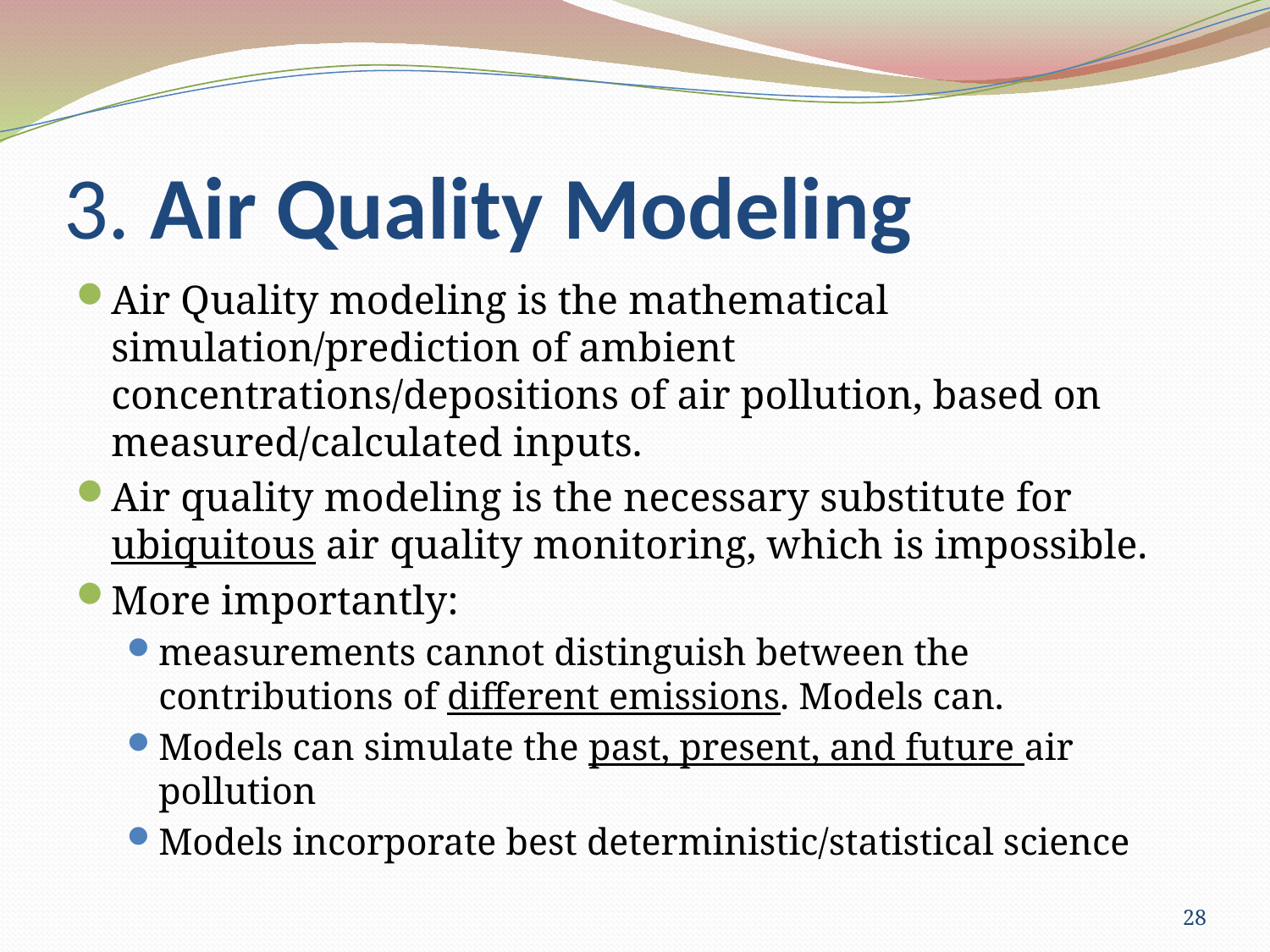

# 3. Air Quality Modeling
Air Quality modeling is the mathematical simulation/prediction of ambient concentrations/depositions of air pollution, based on measured/calculated inputs.
Air quality modeling is the necessary substitute for ubiquitous air quality monitoring, which is impossible.
More importantly:
measurements cannot distinguish between the contributions of different emissions. Models can.
Models can simulate the past, present, and future air pollution
Models incorporate best deterministic/statistical science

28